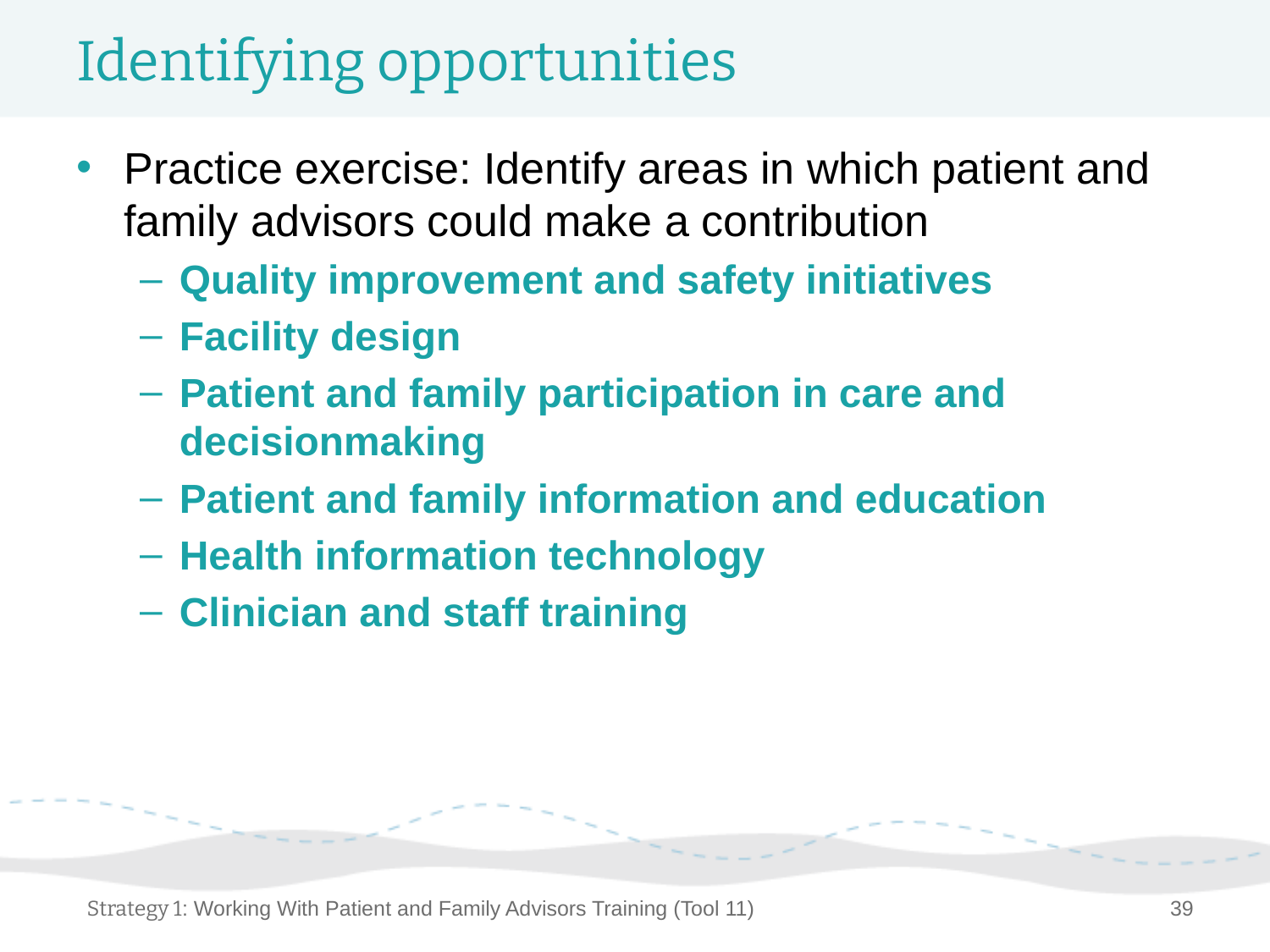

# Identifying opportunities
Practice exercise: Identify areas in which patient and family advisors could make a contribution
Quality improvement and safety initiatives
Facility design
Patient and family participation in care and decisionmaking
Patient and family information and education
Health information technology
Clinician and staff training
Strategy 1: Working With Patient and Family Advisors Training (Tool 11)
39